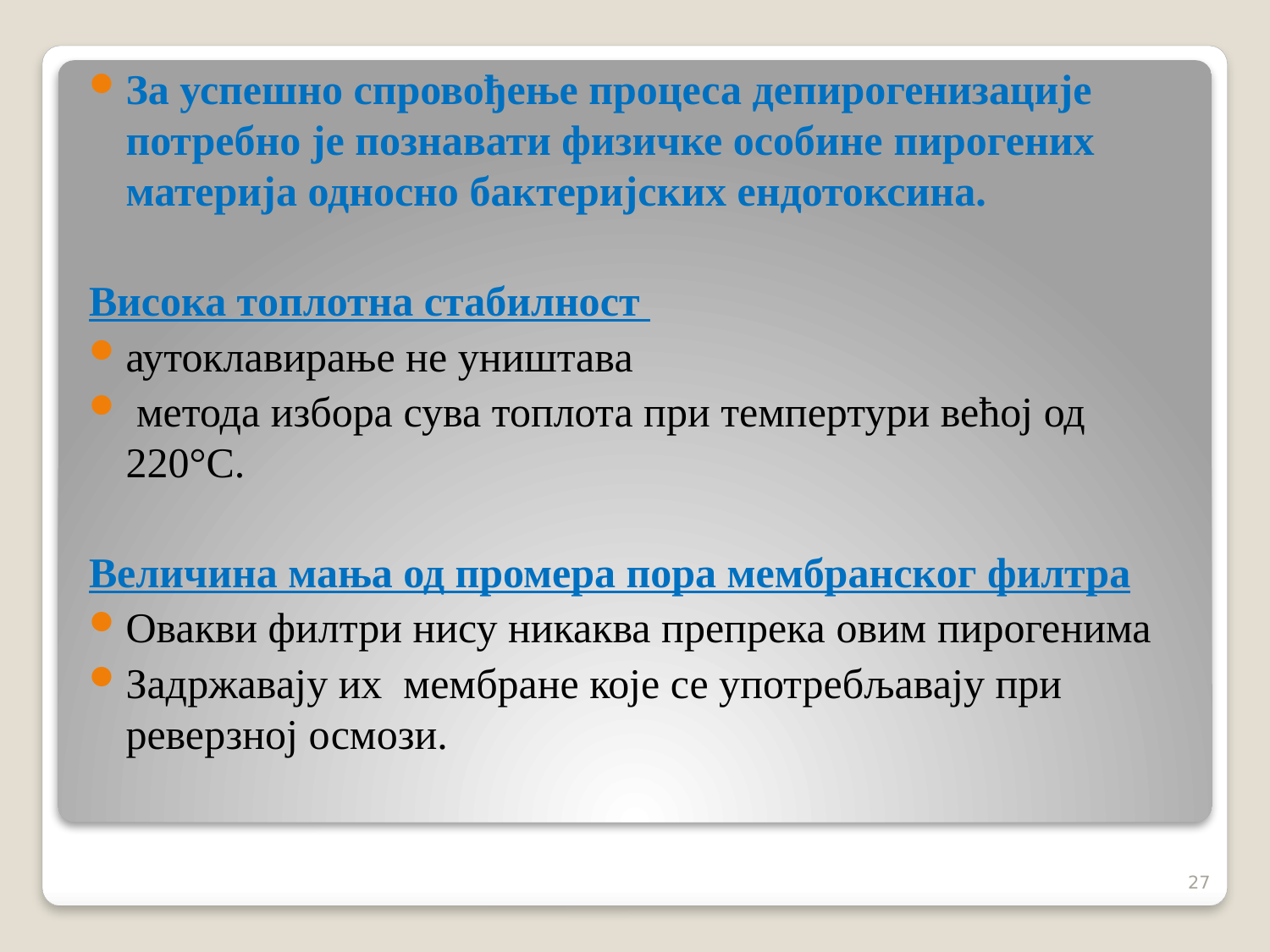

За успешно спровођење процеса депирогенизације потребно је познавати физичке особине пирогених материја односно бактеријских ендотоксина.

Висока топлотна стабилност
аутоклавирање не уништава
 метода избора сува топлота при темпертури већој од 220°C.

Величина мања од промера пора мембранског филтра
Овакви филтри нису никаква препрека овим пирогенима
Задржавају их  мембране које се употребљавају при реверзној осмози.

27